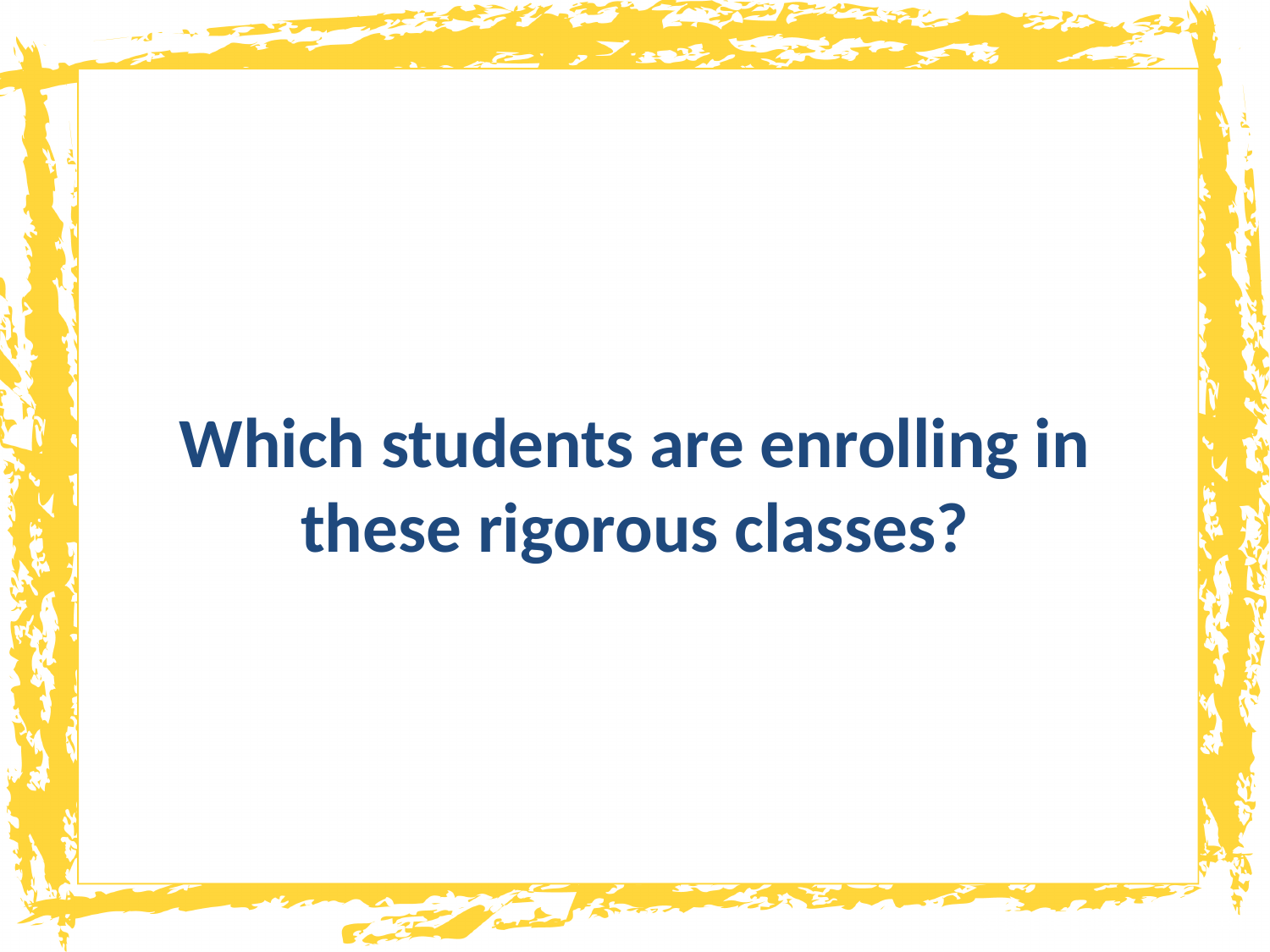

# Which students are enrolling in these rigorous classes?